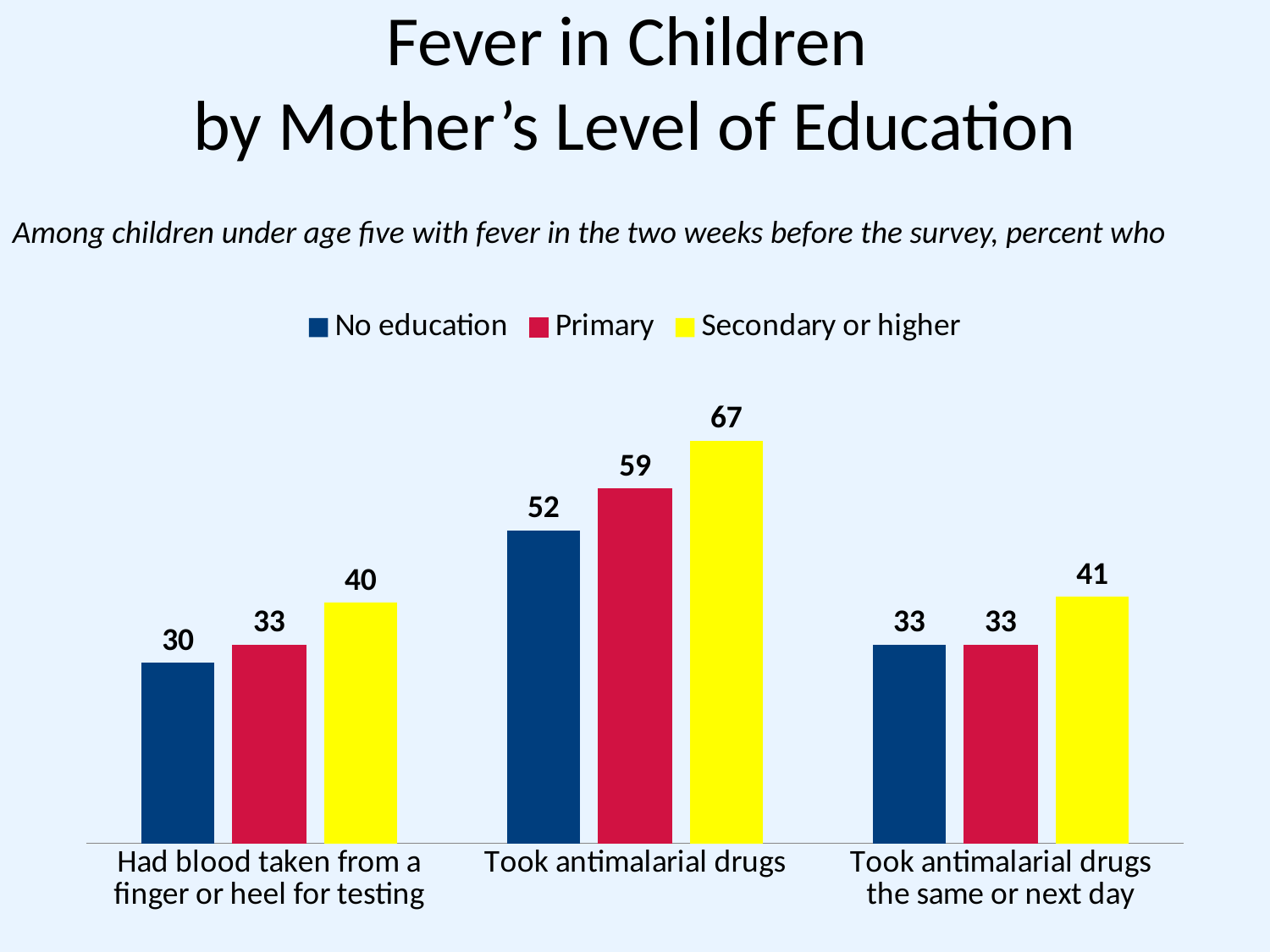

Fever in Children
by Mother’s Level of Education
Among children under age five with fever in the two weeks before the survey, percent who

### Chart

| Category | No education | Primary | Secondary or higher |
|---|---|---|---|
| Had blood taken from a finger or heel for testing | 30.0 | 33.0 | 40.0 |
| Took antimalarial drugs | 52.0 | 59.0 | 67.0 |
| Took antimalarial drugs the same or next day | 33.0 | 33.0 | 41.0 |